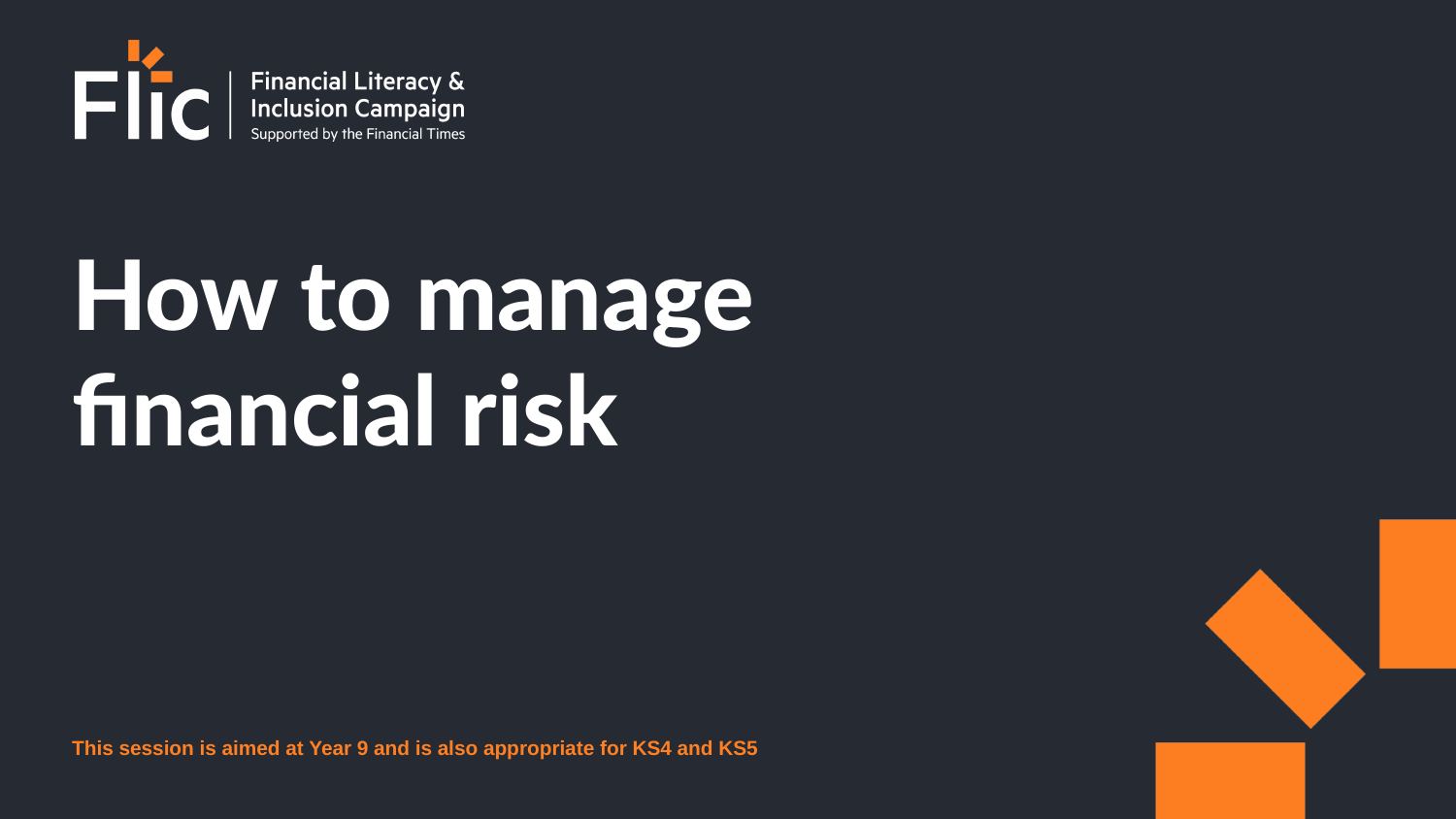

# How to manage
financial risk
This session is aimed at Year 9 and is also appropriate for KS4 and KS5